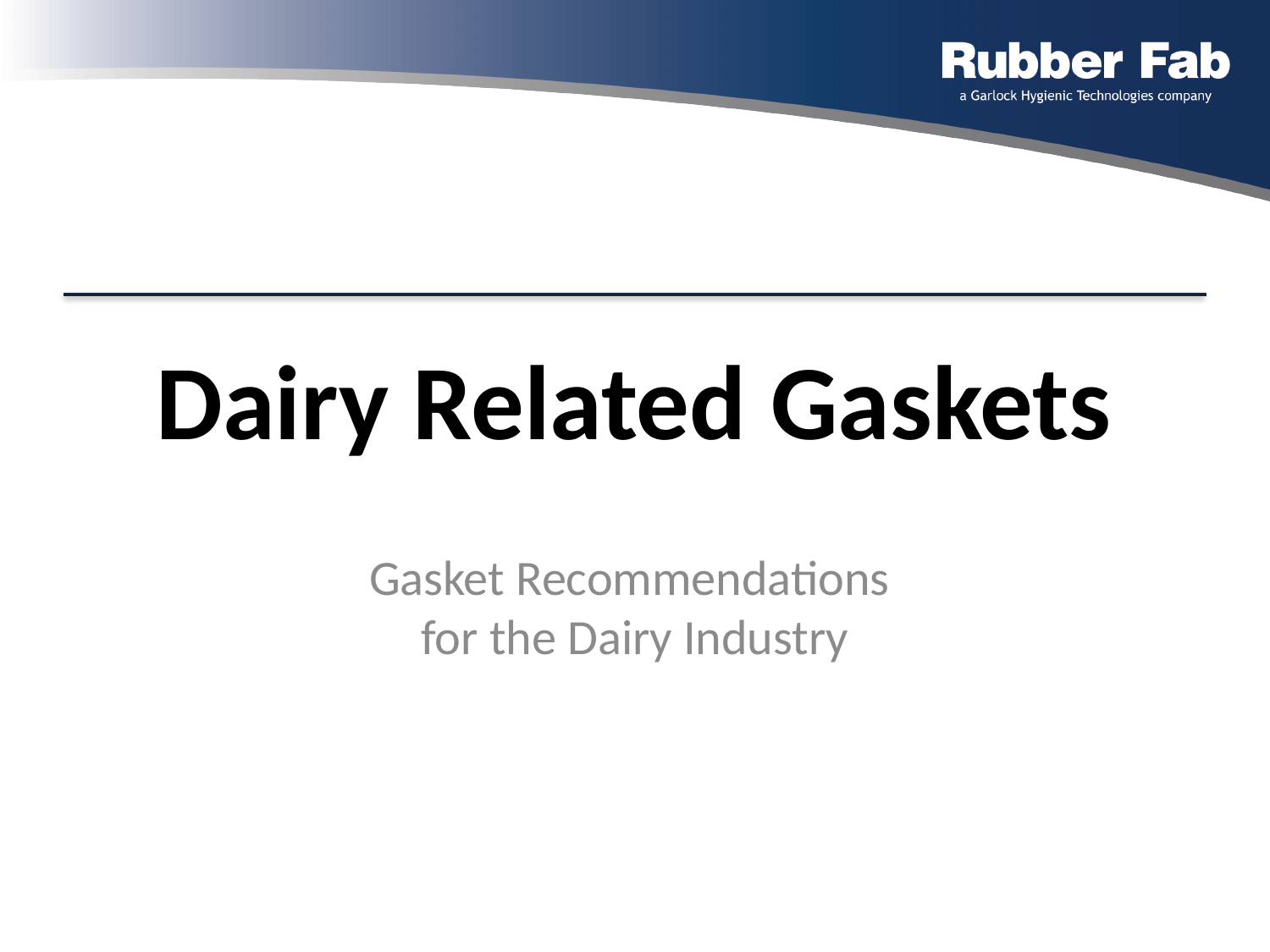

# Dairy Related Gaskets
Gasket Recommendations
for the Dairy Industry